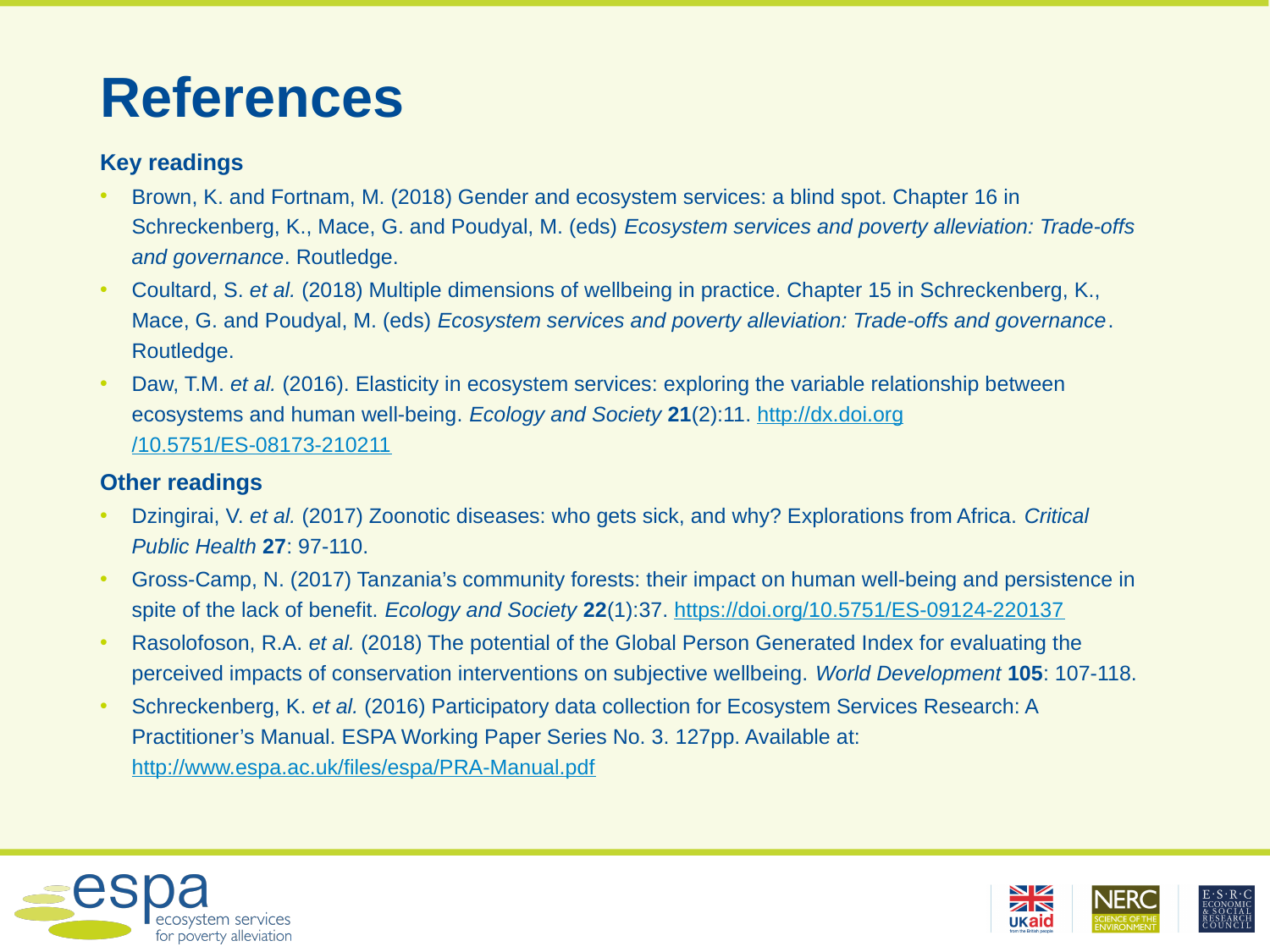

# References
Key readings
Brown, K. and Fortnam, M. (2018) Gender and ecosystem services: a blind spot. Chapter 16 in Schreckenberg, K., Mace, G. and Poudyal, M. (eds) Ecosystem services and poverty alleviation: Trade-offs and governance. Routledge.
Coultard, S. et al. (2018) Multiple dimensions of wellbeing in practice. Chapter 15 in Schreckenberg, K., Mace, G. and Poudyal, M. (eds) Ecosystem services and poverty alleviation: Trade-offs and governance. Routledge.
Daw, T.M. et al. (2016). Elasticity in ecosystem services: exploring the variable relationship between ecosystems and human well-being. Ecology and Society 21(2):11. http://dx.doi.org/10.5751/ES-08173-210211
Other readings
Dzingirai, V. et al. (2017) Zoonotic diseases: who gets sick, and why? Explorations from Africa. Critical Public Health 27: 97-110.
Gross-Camp, N. (2017) Tanzania’s community forests: their impact on human well-being and persistence in spite of the lack of benefit. Ecology and Society 22(1):37. https://doi.org/10.5751/ES-09124-220137
Rasolofoson, R.A. et al. (2018) The potential of the Global Person Generated Index for evaluating the perceived impacts of conservation interventions on subjective wellbeing. World Development 105: 107-118.
Schreckenberg, K. et al. (2016) Participatory data collection for Ecosystem Services Research: A Practitioner’s Manual. ESPA Working Paper Series No. 3. 127pp. Available at: http://www.espa.ac.uk/files/espa/PRA-Manual.pdf